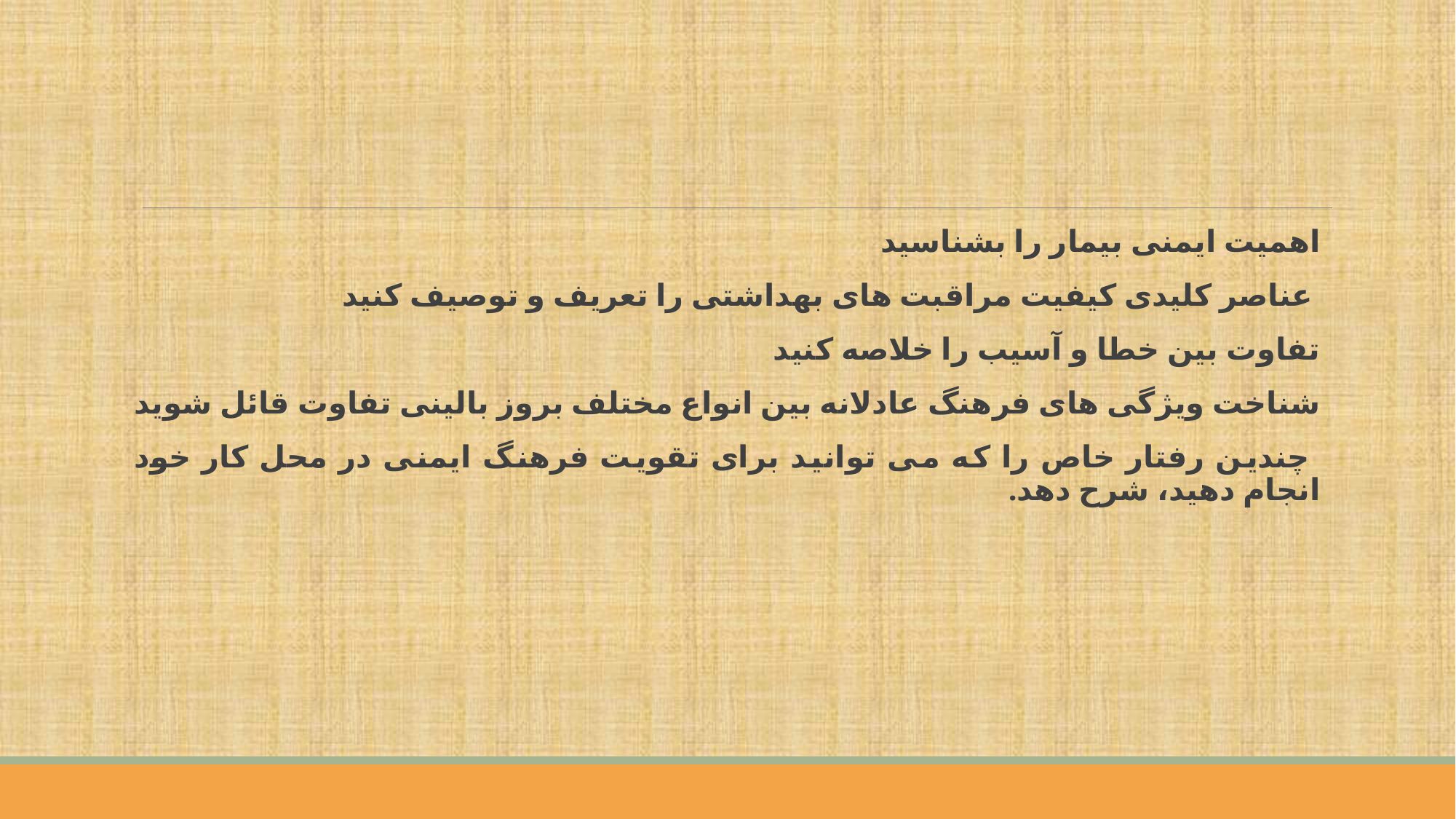

#
اهمیت ایمنی بیمار را بشناسید
 عناصر کلیدی کیفیت مراقبت های بهداشتی را تعریف و توصیف کنید
تفاوت بین خطا و آسیب را خلاصه کنید
شناخت ویژگی های فرهنگ عادلانه بین انواع مختلف بروز بالینی تفاوت قائل شوید
 چندین رفتار خاص را که می توانید برای تقویت فرهنگ ایمنی در محل کار خود انجام دهید، شرح دهد.